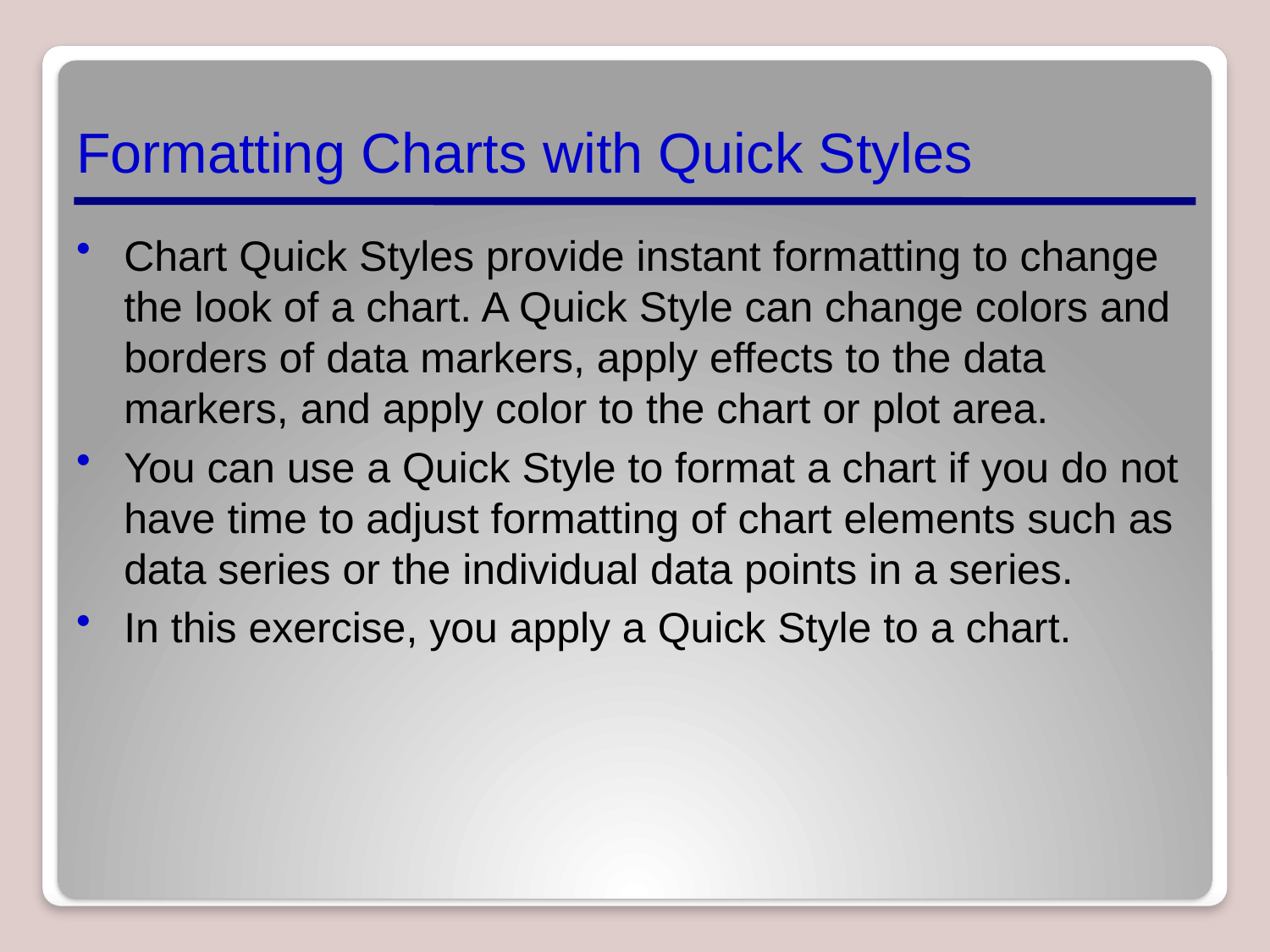

# Formatting Charts with Quick Styles
Chart Quick Styles provide instant formatting to change the look of a chart. A Quick Style can change colors and borders of data markers, apply effects to the data markers, and apply color to the chart or plot area.
You can use a Quick Style to format a chart if you do not have time to adjust formatting of chart elements such as data series or the individual data points in a series.
In this exercise, you apply a Quick Style to a chart.